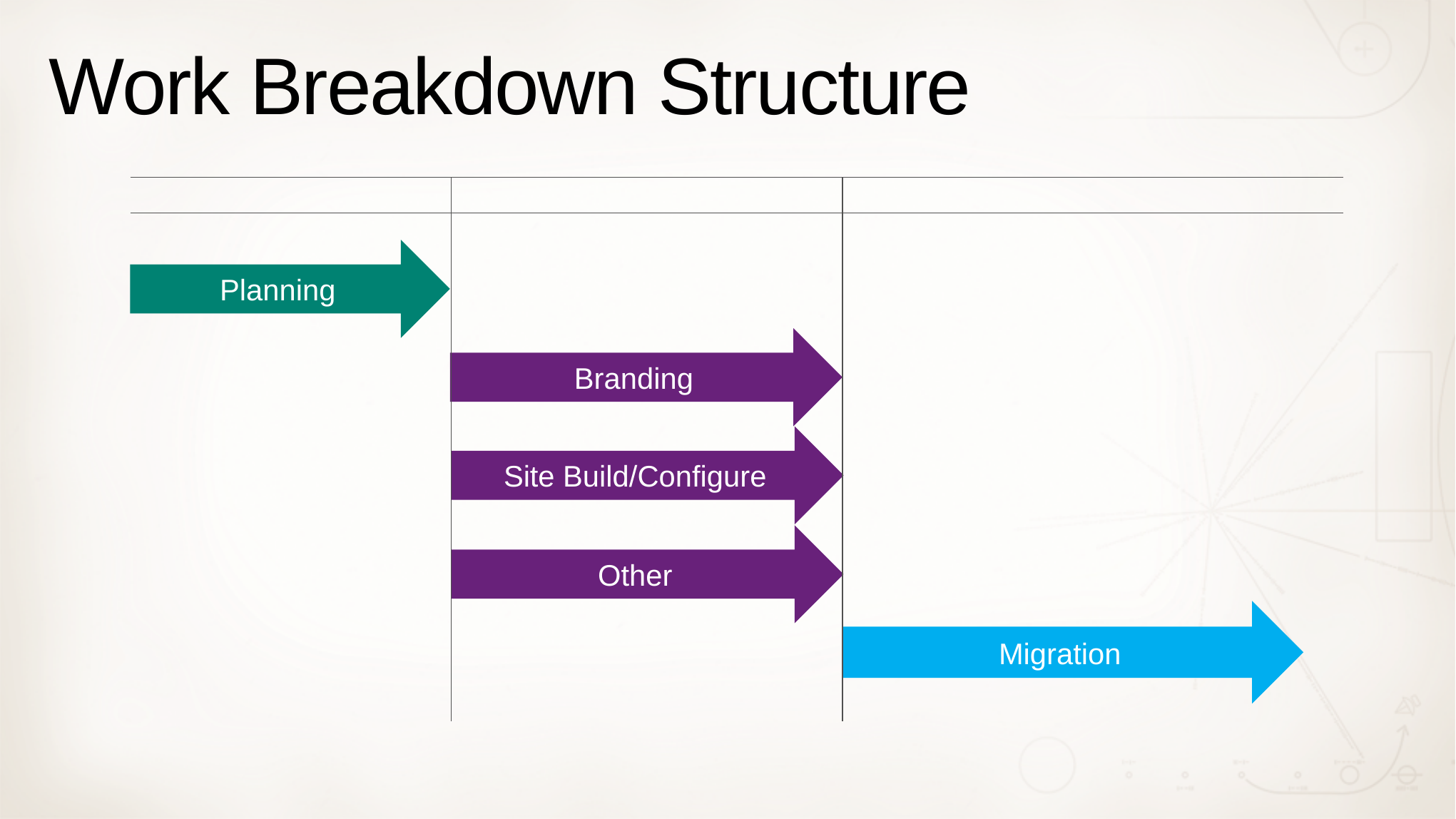

# Work Breakdown Structure
Planning
Branding
Site Build/Configure
Other
Migration